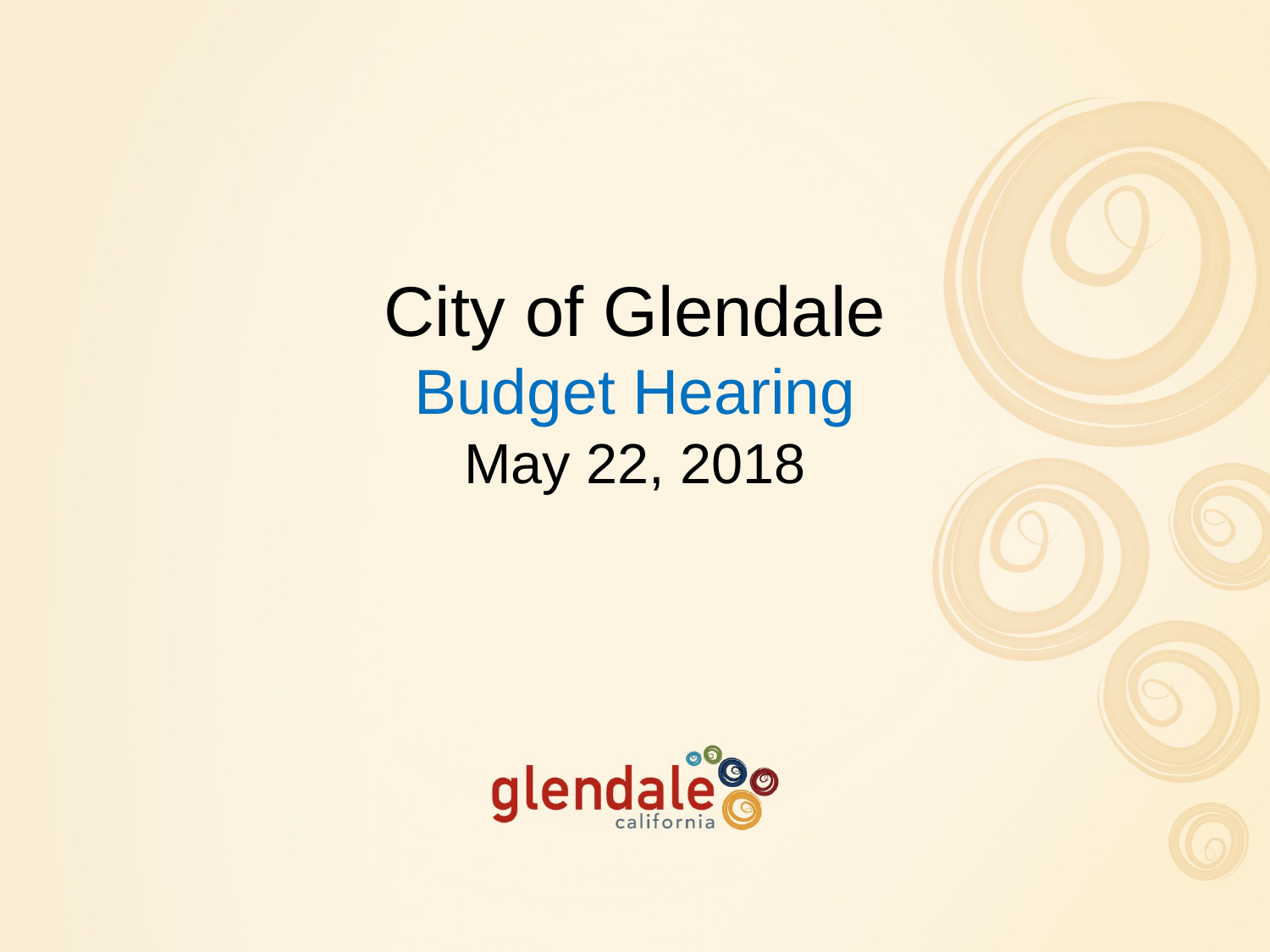

# City of Glendale Budget Hearing May 22, 2018